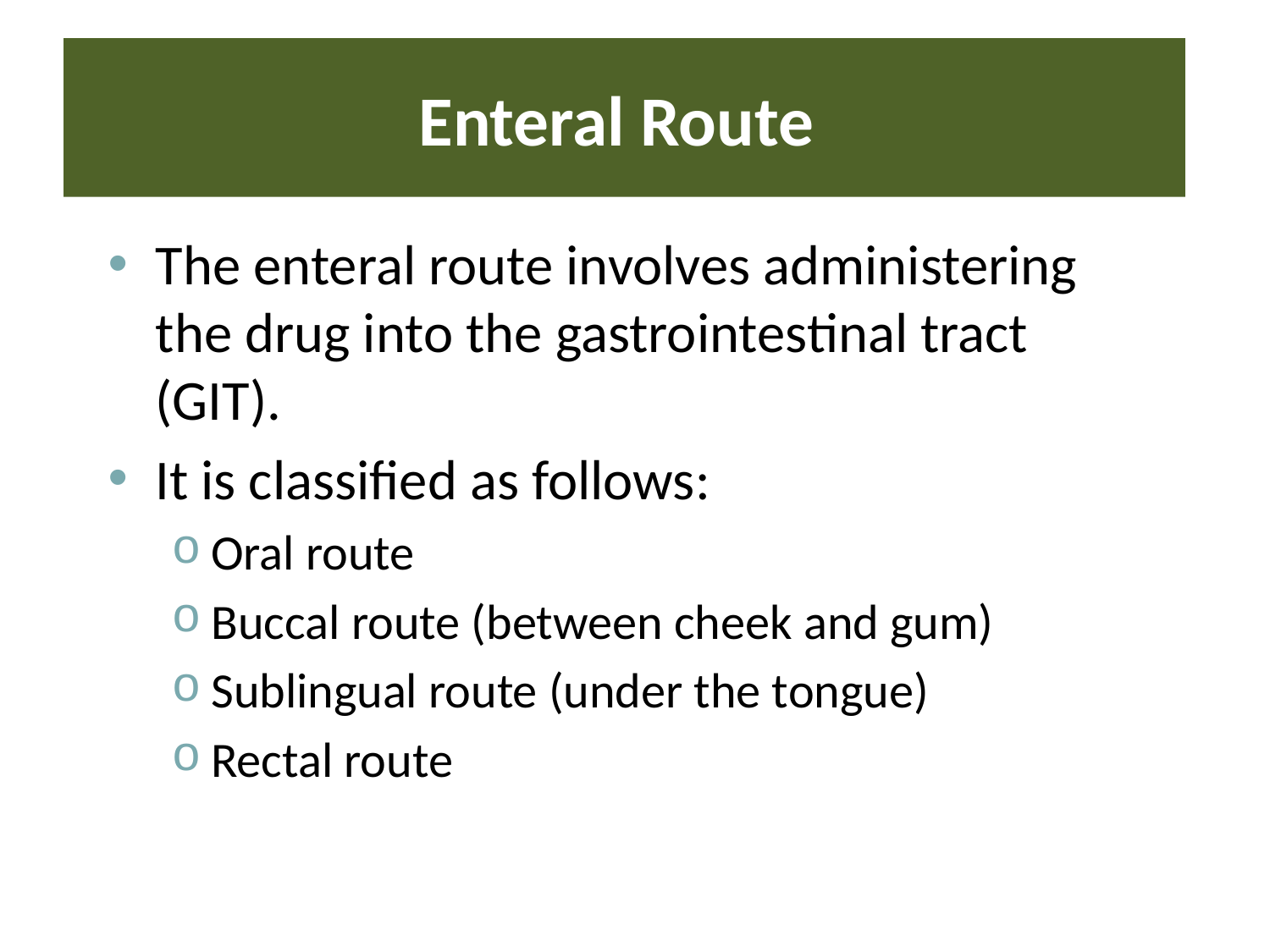

# Enteral Route
The enteral route involves administering the drug into the gastrointestinal tract (GIT).
It is classified as follows:
Oral route
Buccal route (between cheek and gum)
Sublingual route (under the tongue)
Rectal route